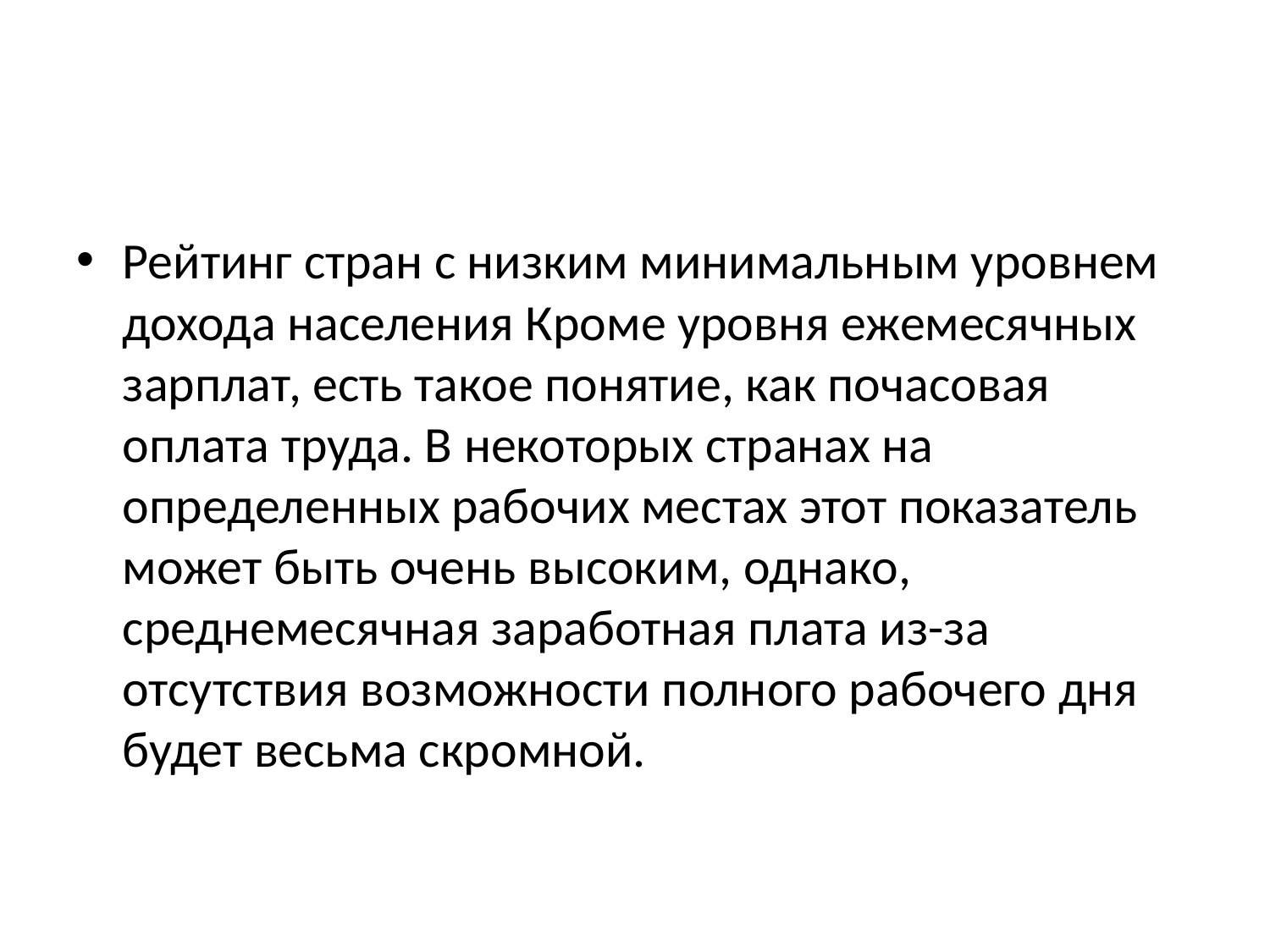

#
Рейтинг стран с низким минимальным уровнем дохода населения Кроме уровня ежемесячных зарплат, есть такое понятие, как почасовая оплата труда. В некоторых странах на определенных рабочих местах этот показатель может быть очень высоким, однако, среднемесячная заработная плата из-за отсутствия возможности полного рабочего дня будет весьма скромной.